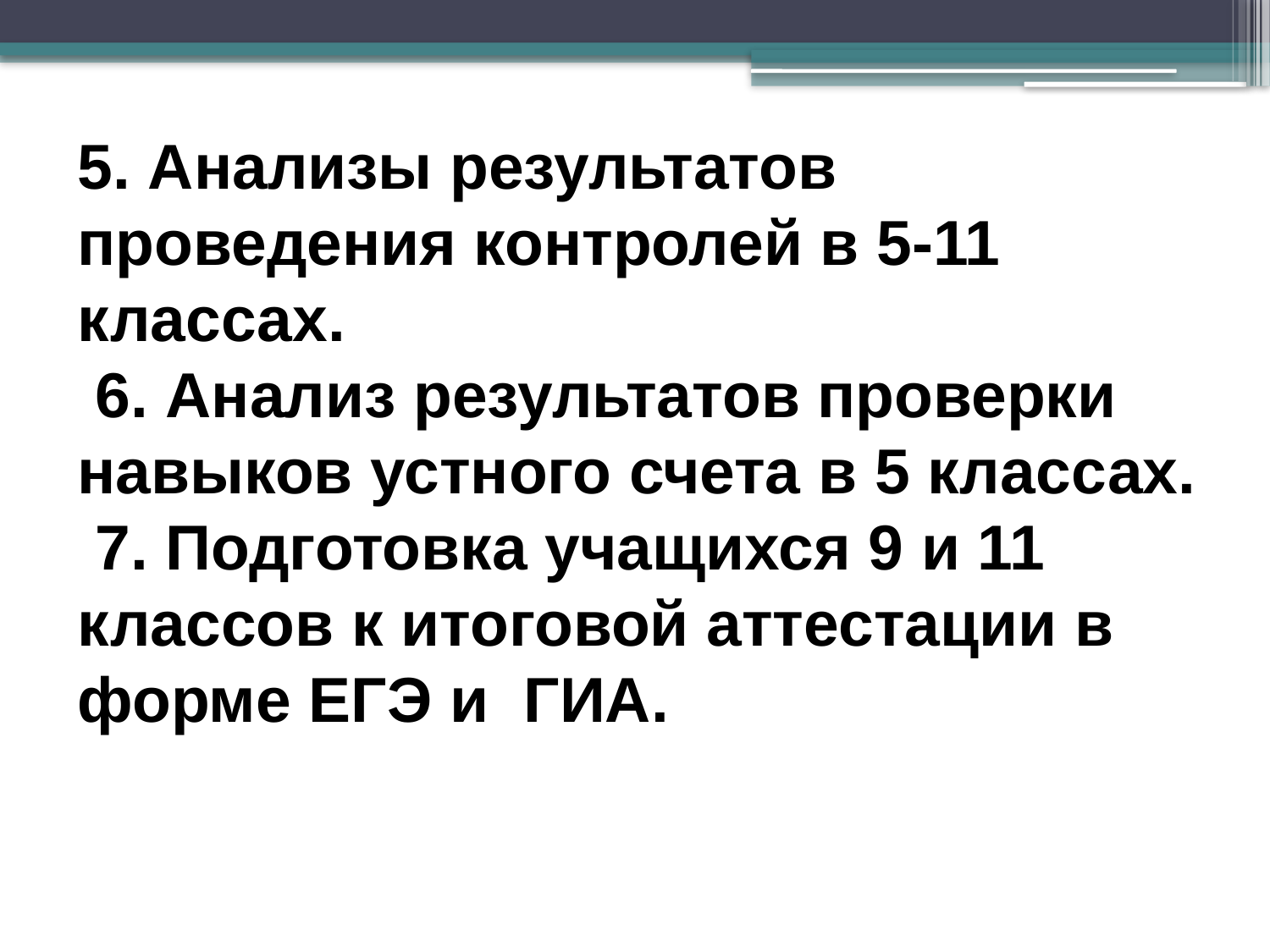

5. Анализы результатов проведения контролей в 5-11 классах.
 6. Анализ результатов проверки навыков устного счета в 5 классах.
 7. Подготовка учащихся 9 и 11 классов к итоговой аттестации в форме ЕГЭ и  ГИА.